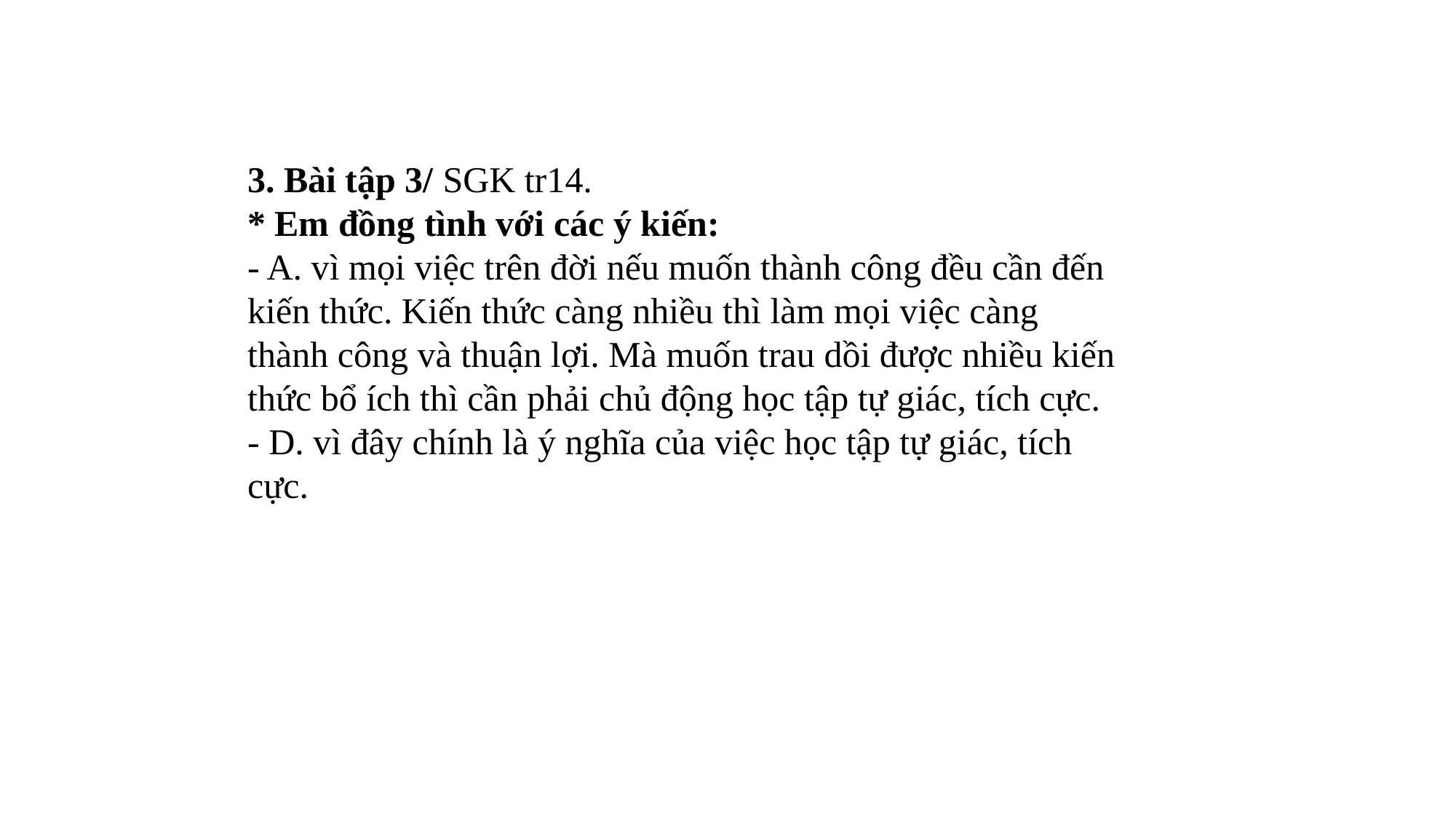

3. Bài tập 3/ SGK tr14.
* Em đồng tình với các ý kiến:
- A. vì mọi việc trên đời nếu muốn thành công đều cần đến kiến thức. Kiến thức càng nhiều thì làm mọi việc càng thành công và thuận lợi. Mà muốn trau dồi được nhiều kiến thức bổ ích thì cần phải chủ động học tập tự giác, tích cực.
- D. vì đây chính là ý nghĩa của việc học tập tự giác, tích cực.